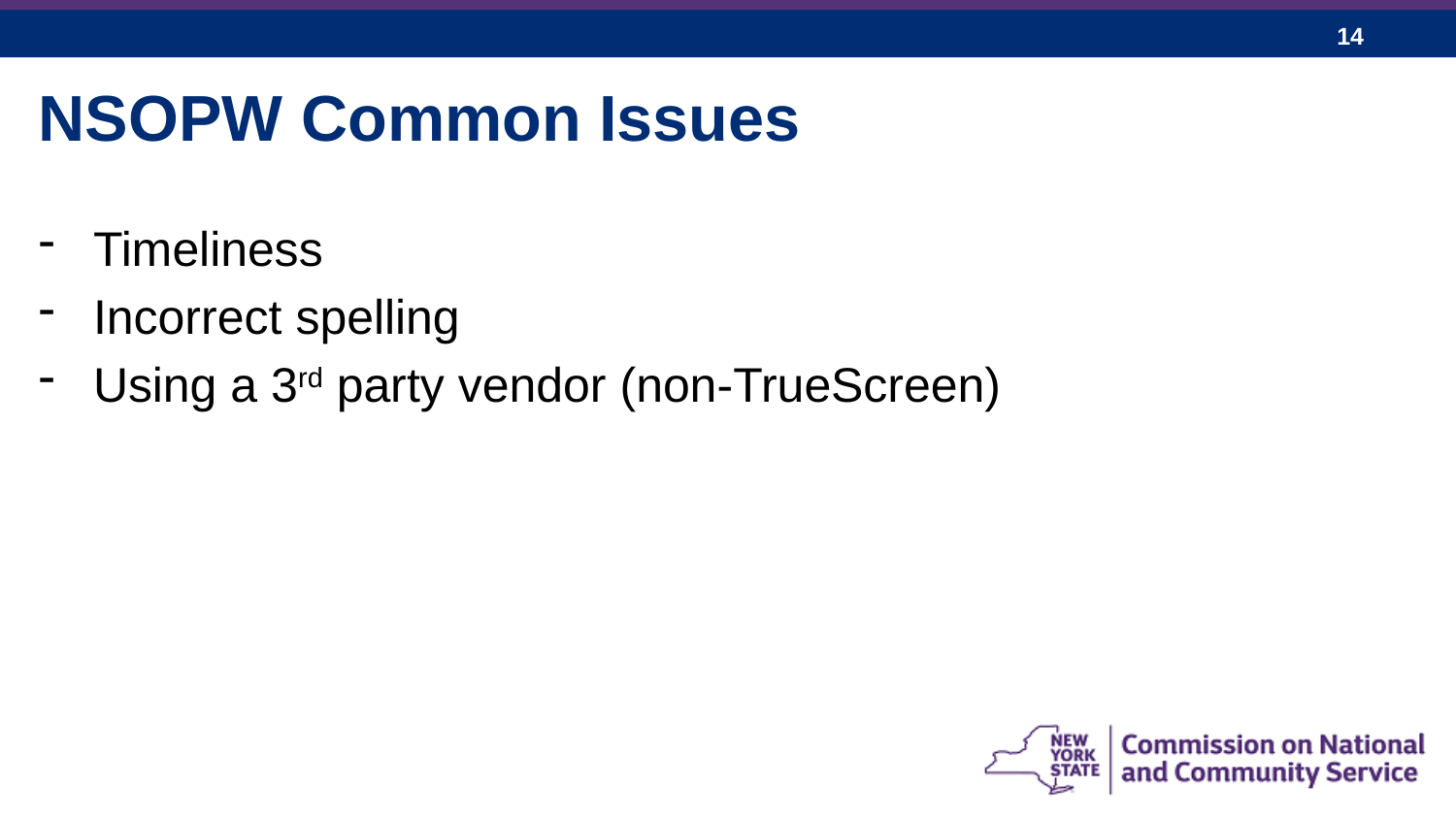

NSOPW Common Issues

Timeliness
Incorrect spelling
Using a 3rd party vendor (non-TrueScreen)